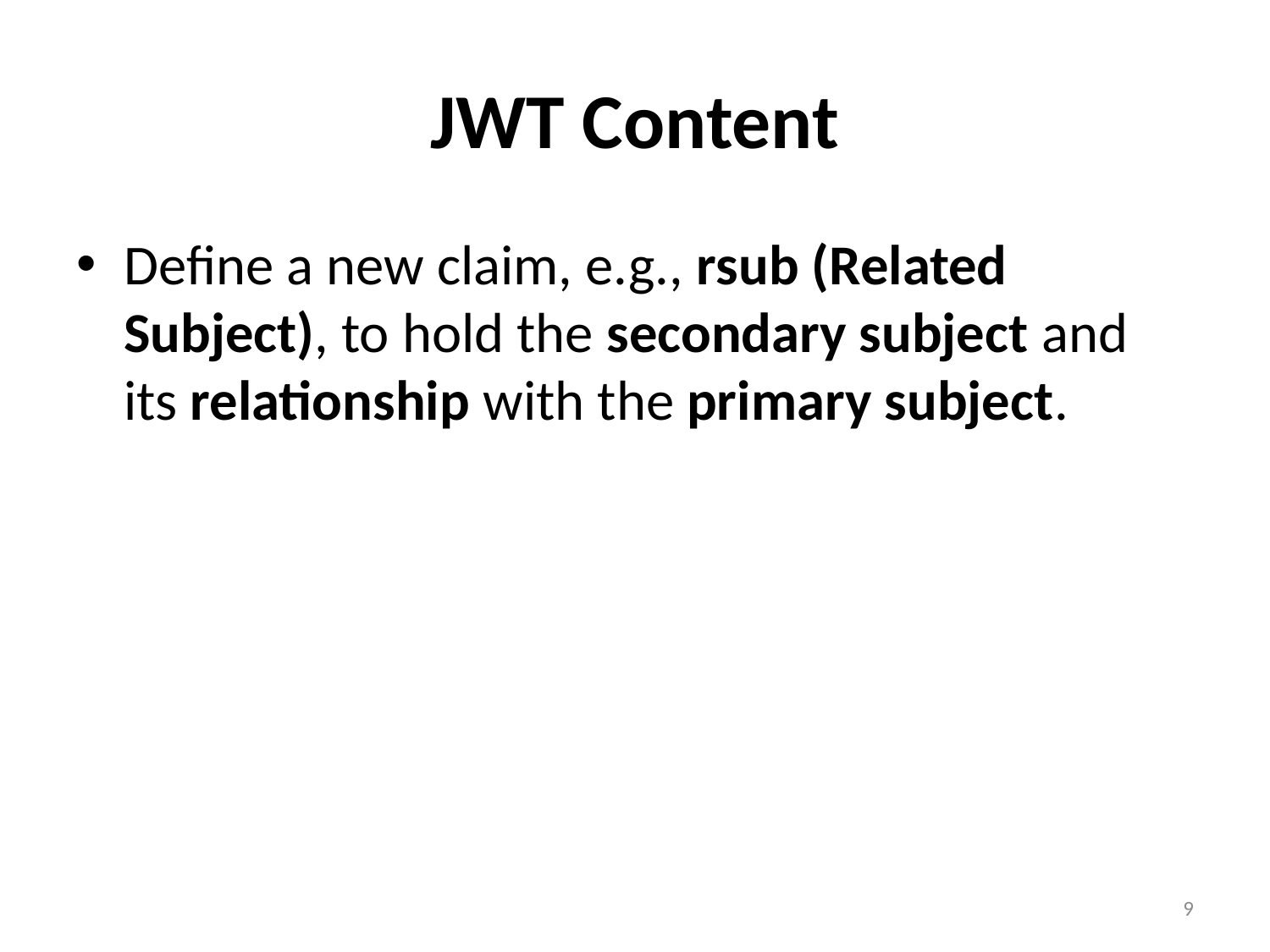

# JWT Content
Define a new claim, e.g., rsub (Related Subject), to hold the secondary subject and its relationship with the primary subject.
9